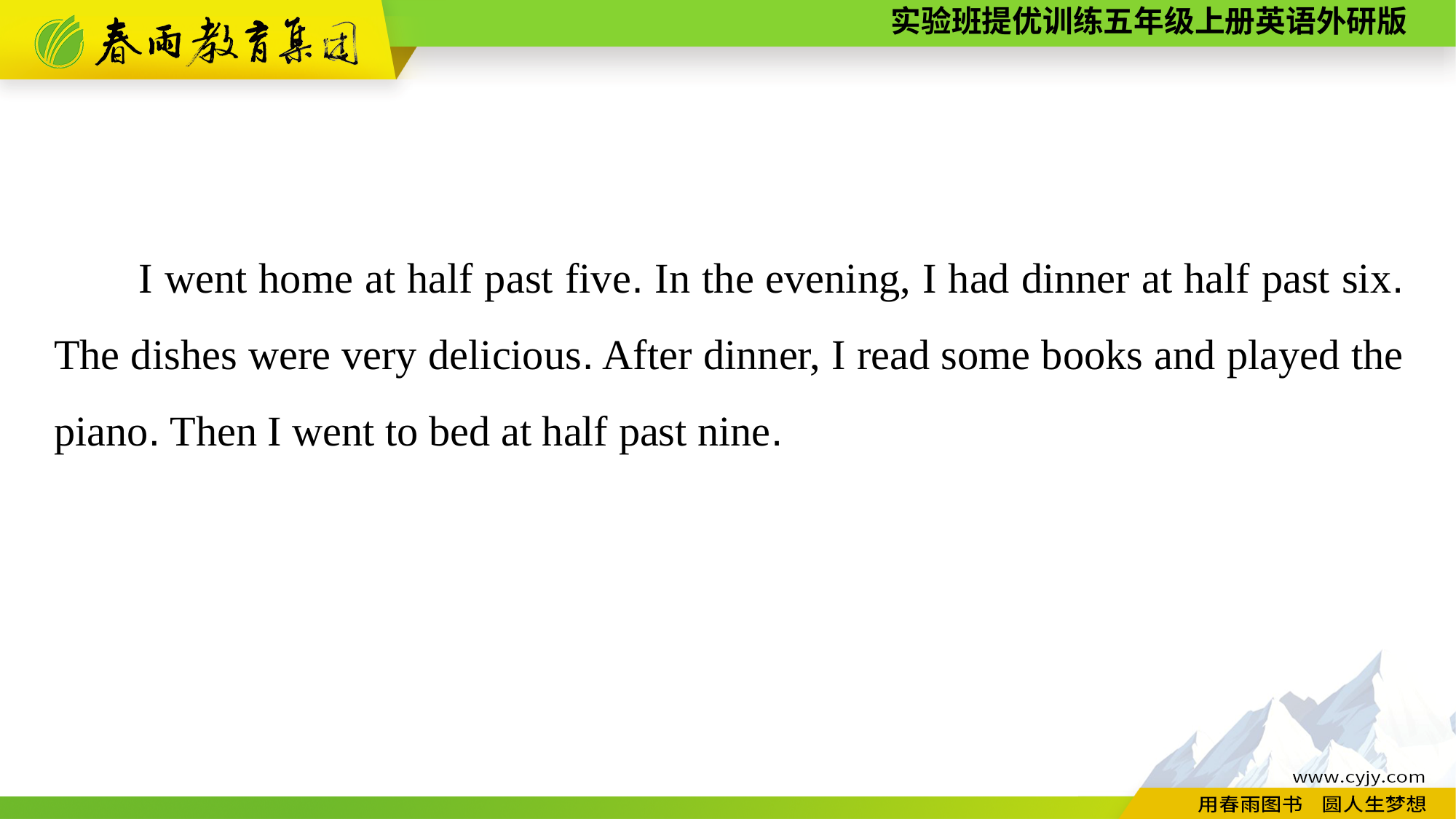

I went home at half past five. In the evening, I had dinner at half past six. The dishes were very delicious. After dinner, I read some books and played the piano. Then I went to bed at half past nine.